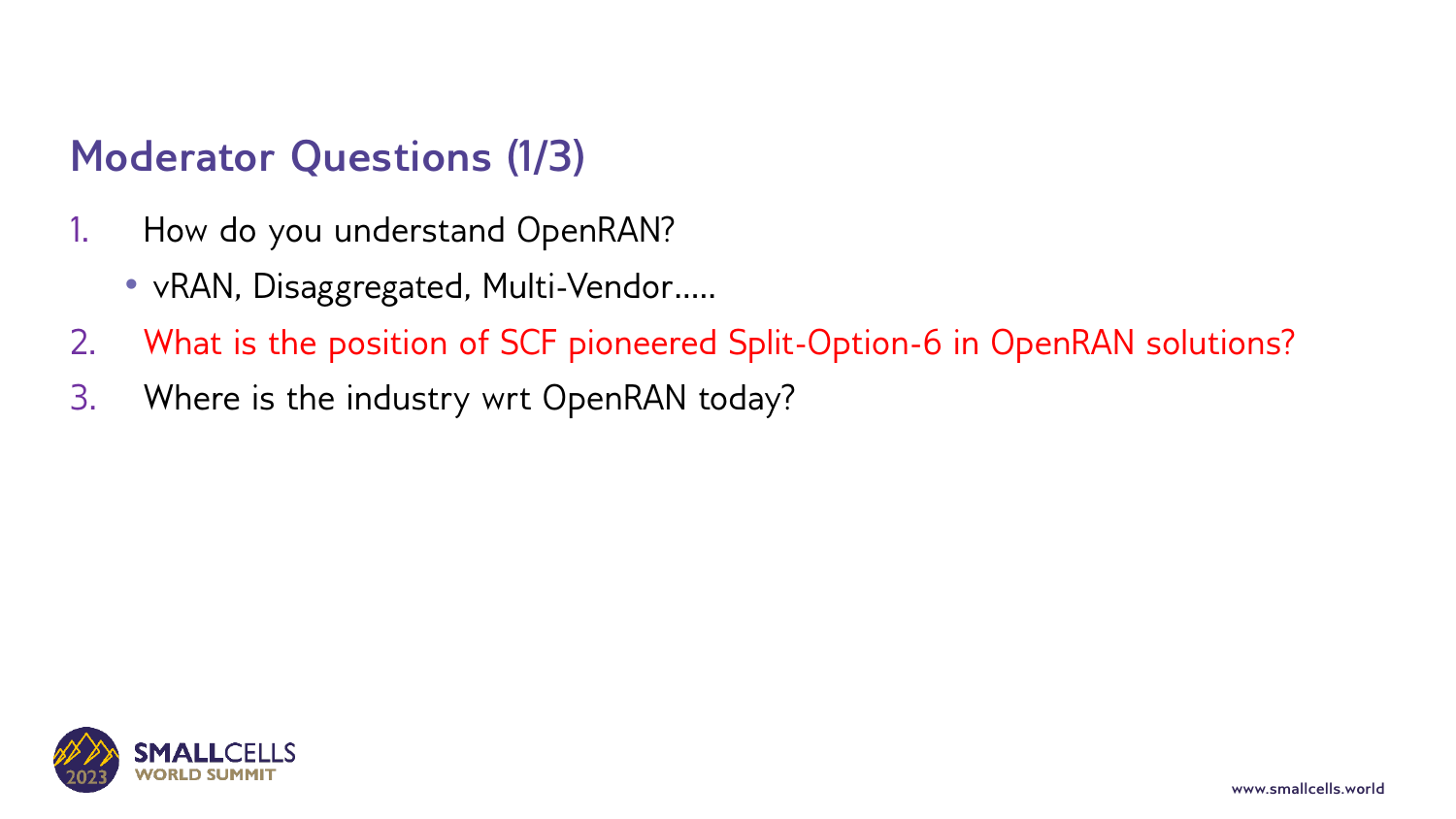

# Moderator Questions (1/3)
How do you understand OpenRAN?
vRAN, Disaggregated, Multi-Vendor…..
What is the position of SCF pioneered Split-Option-6 in OpenRAN solutions?
Where is the industry wrt OpenRAN today?

www.smallcells.world